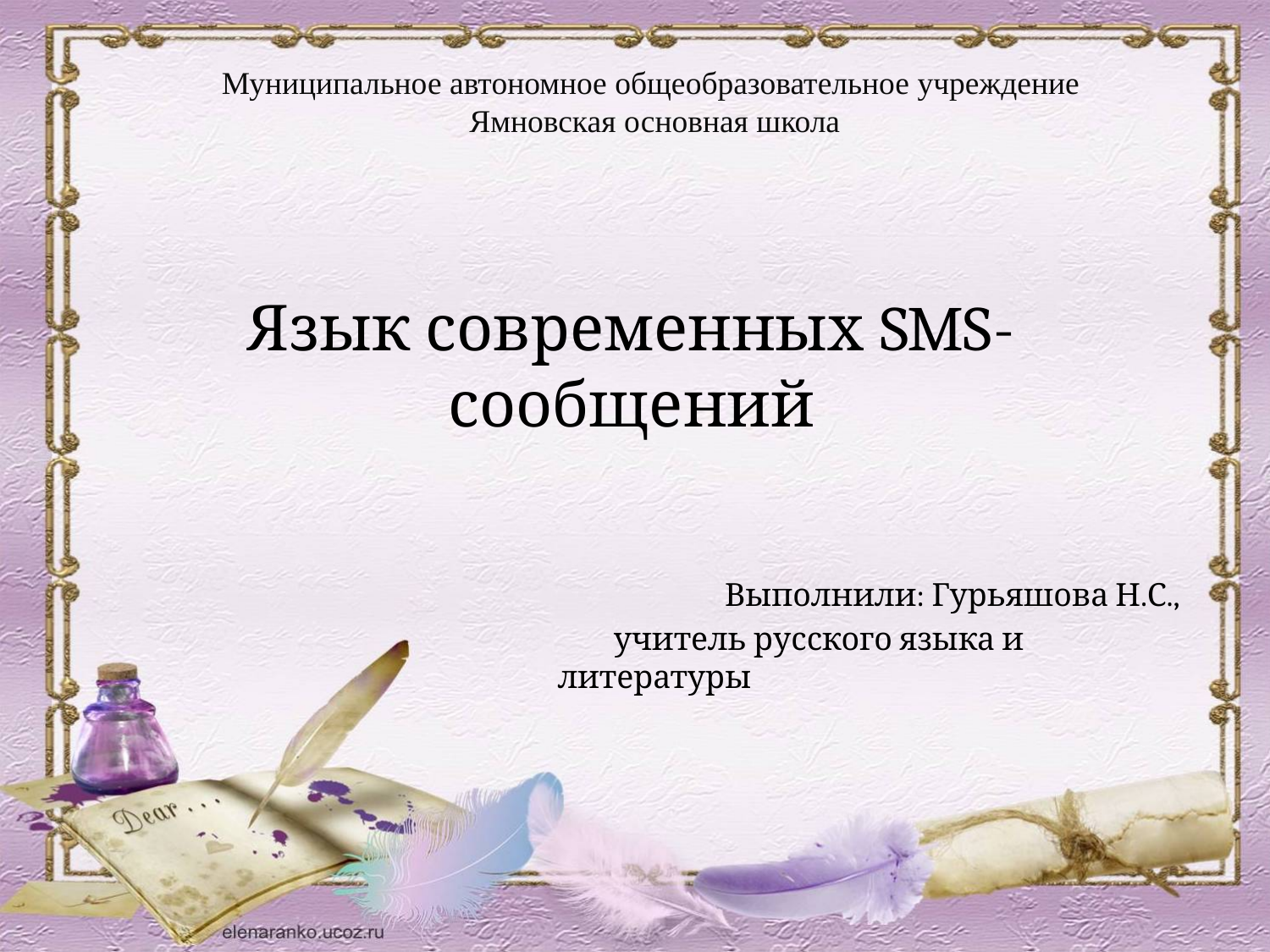

Муниципальное автономное общеобразовательное учреждение
Ямновская основная школа

Язык современных SMS-сообщений

Выполнили: Гурьяшова Н.С.,
        учитель русского языка и литературы